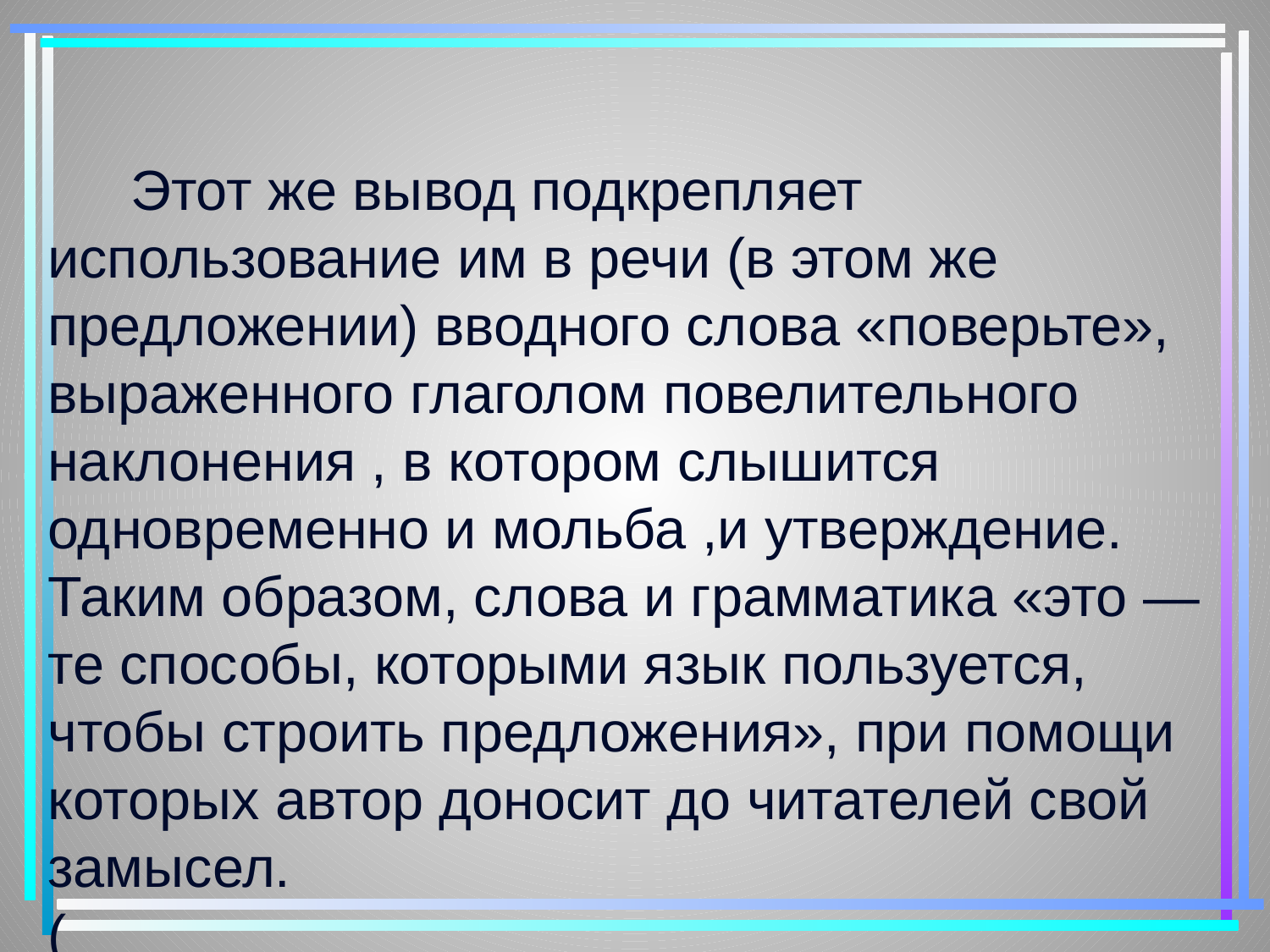

Этот же вывод подкрепляет использование им в речи (в этом же предложении) вводного слова «поверьте», выраженного глаголом повелительного наклонения , в котором слышится одновременно и мольба ,и утверждение.
Таким образом, слова и грамматика «это — те способы, которыми язык пользуется, чтобы строить предложения», при помощи которых автор доносит до читателей свой замысел.
(http://www.proshkolu.ru/user/plusnina55/blog/306011/)